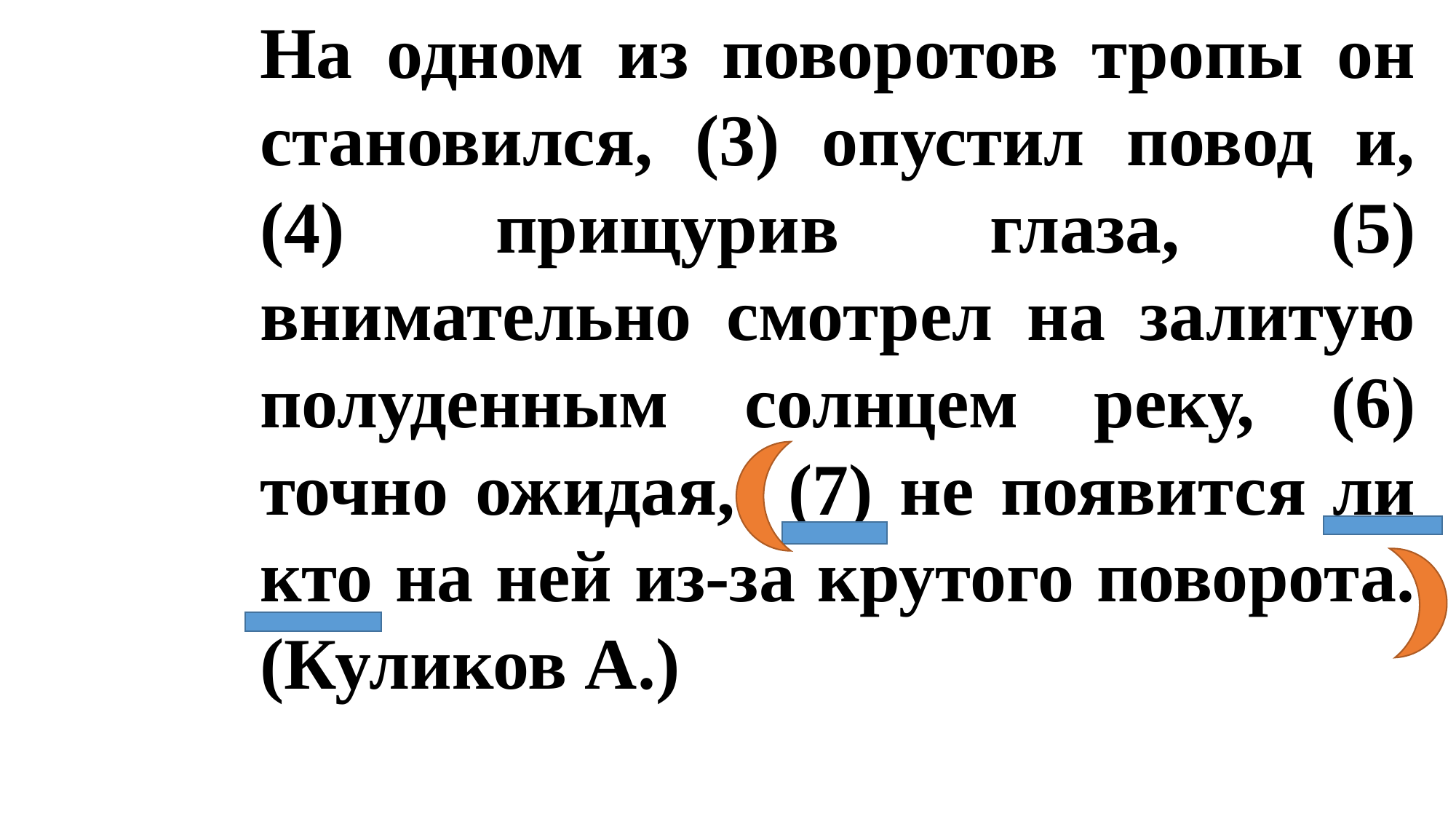

На одном из поворотов тропы он становился, (3) опустил повод и, (4) прищурив глаза, (5) внимательно смотрел на залитую полуденным солнцем реку, (6) точно ожидая,  (7) не появится ли кто на ней из-за крутого поворота. (Куликов А.)